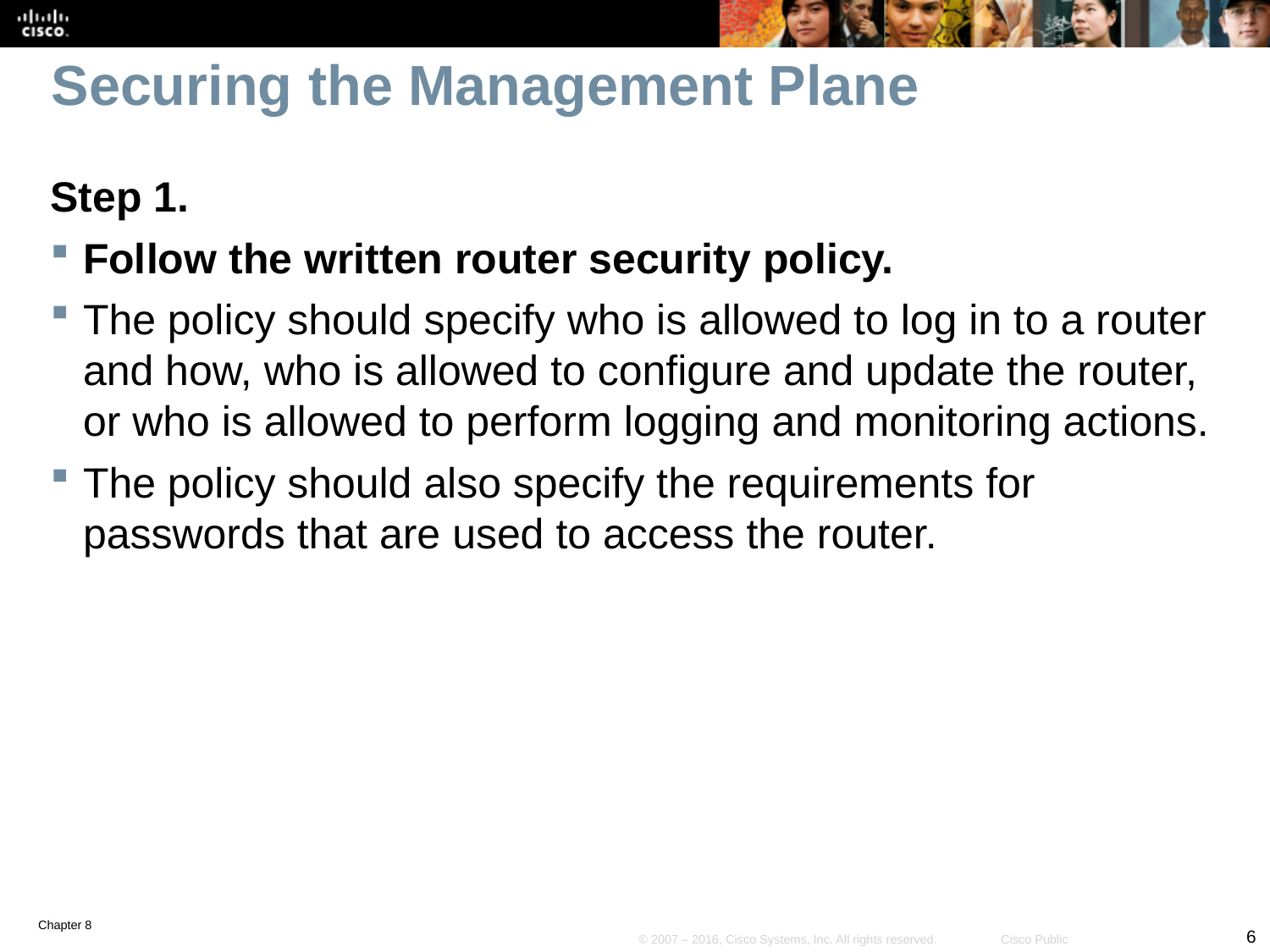

# Securing the Management Plane
Step 1.
Follow the written router security policy.
The policy should specify who is allowed to log in to a router and how, who is allowed to configure and update the router, or who is allowed to perform logging and monitoring actions.
The policy should also specify the requirements for passwords that are used to access the router.